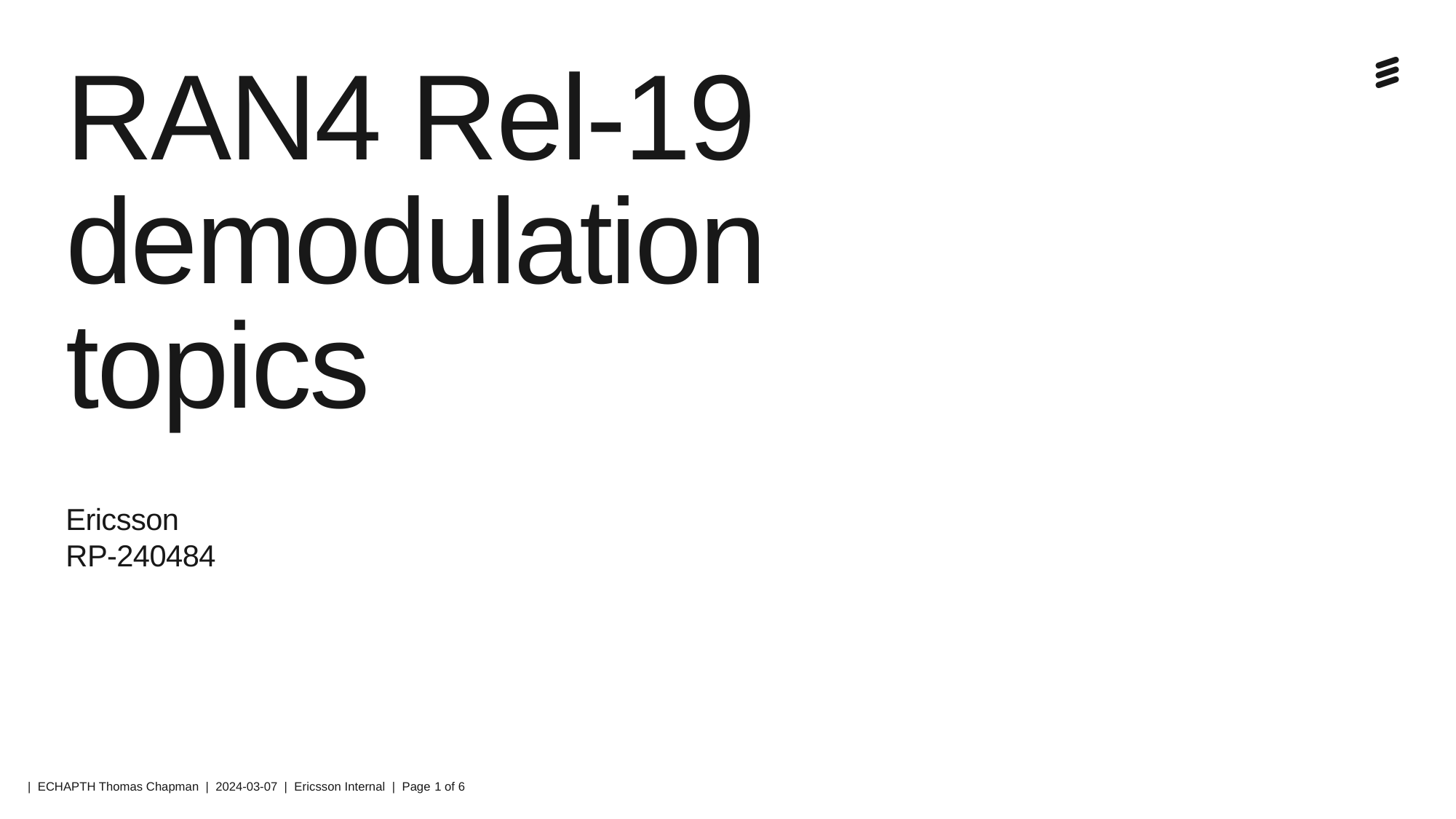

# RAN4 Rel-19 demodulation topics
Ericsson
RP-240484